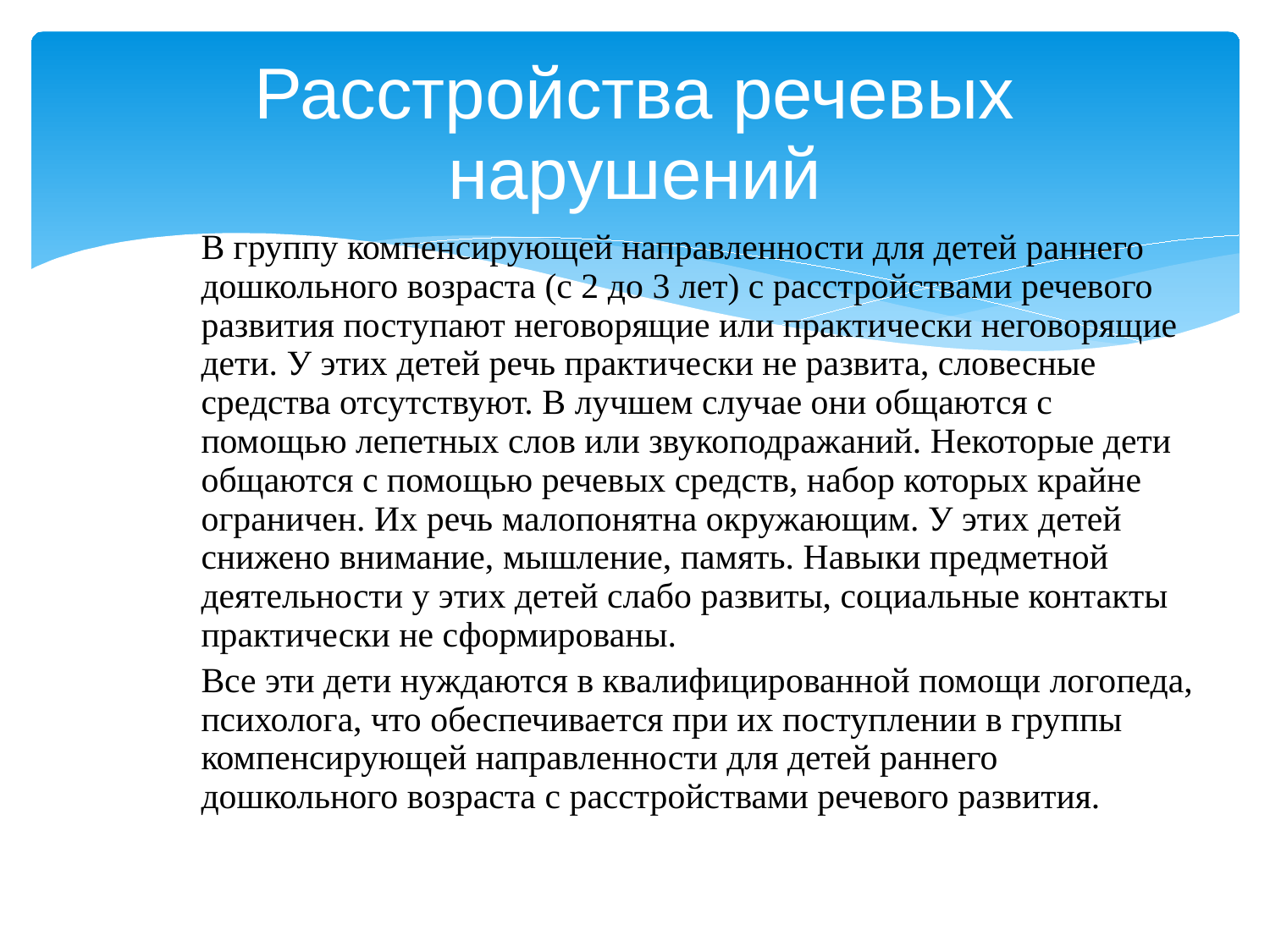

# Расстройства речевых нарушений
В группу компенсирующей направленности для детей раннего дошкольного возраста (с 2 до 3 лет) с расстройствами речевого развития поступают неговорящие или практически неговорящие дети. У этих детей речь практически не развита, словесные средства отсутствуют. В лучшем случае они общаются с помощью лепетных слов или звукоподражаний. Некоторые дети общаются с помощью речевых средств, набор которых крайне ограничен. Их речь малопонятна окружающим. У этих детей снижено внимание, мышление, память. Навыки предметной деятельности у этих детей слабо развиты, социальные контакты практически не сформированы.
Все эти дети нуждаются в квалифицированной помощи логопеда, психолога, что обеспечивается при их поступлении в группы компенсирующей направленности для детей раннего дошкольного возраста с расстройствами речевого развития.